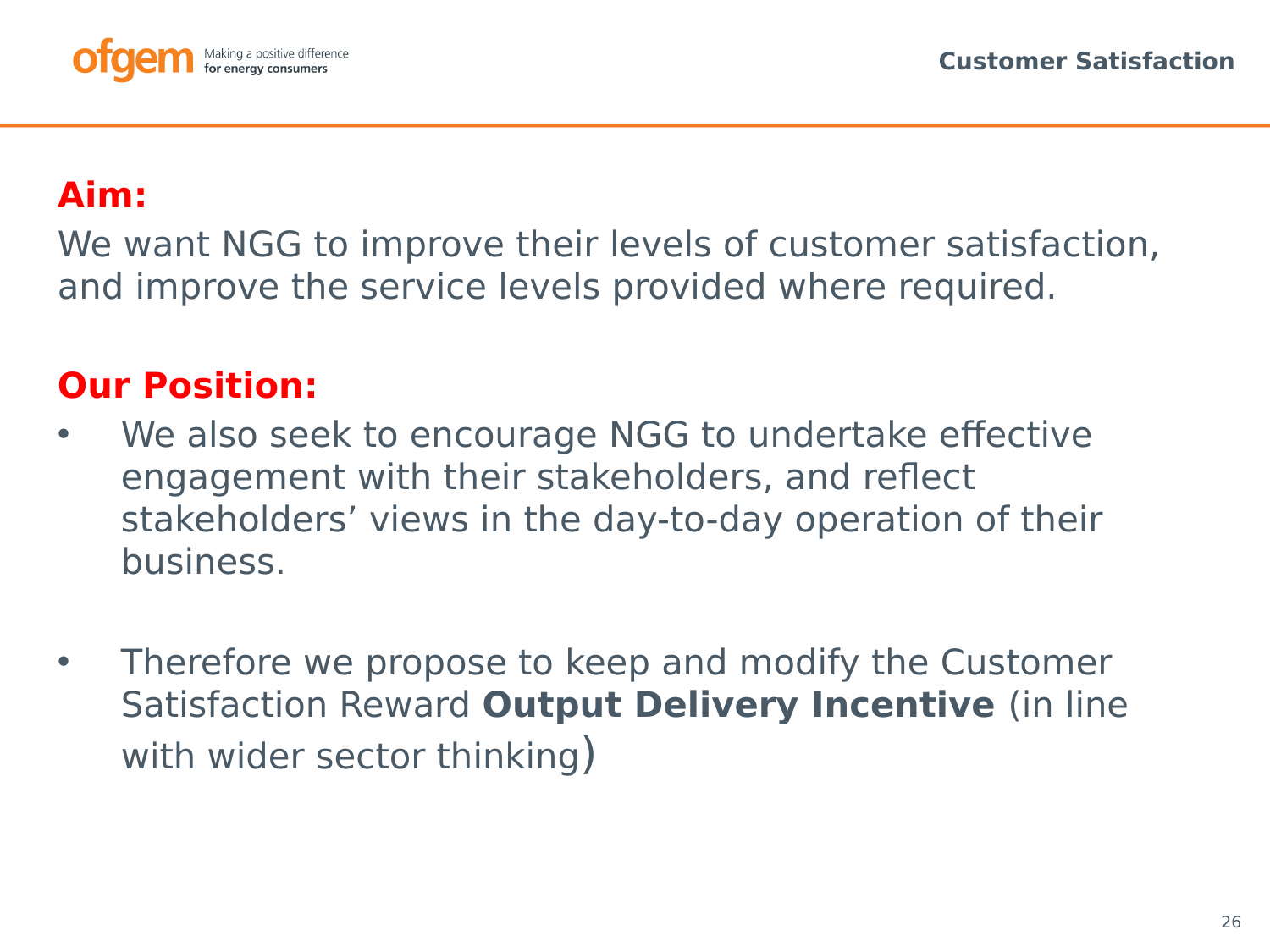

# Customer Satisfaction
Aim:
We want NGG to improve their levels of customer satisfaction, and improve the service levels provided where required.

Our Position:
We also seek to encourage NGG to undertake effective engagement with their stakeholders, and reflect stakeholders’ views in the day-to-day operation of their business.

Therefore we propose to keep and modify the Customer Satisfaction Reward Output Delivery Incentive (in line with wider sector thinking)

26